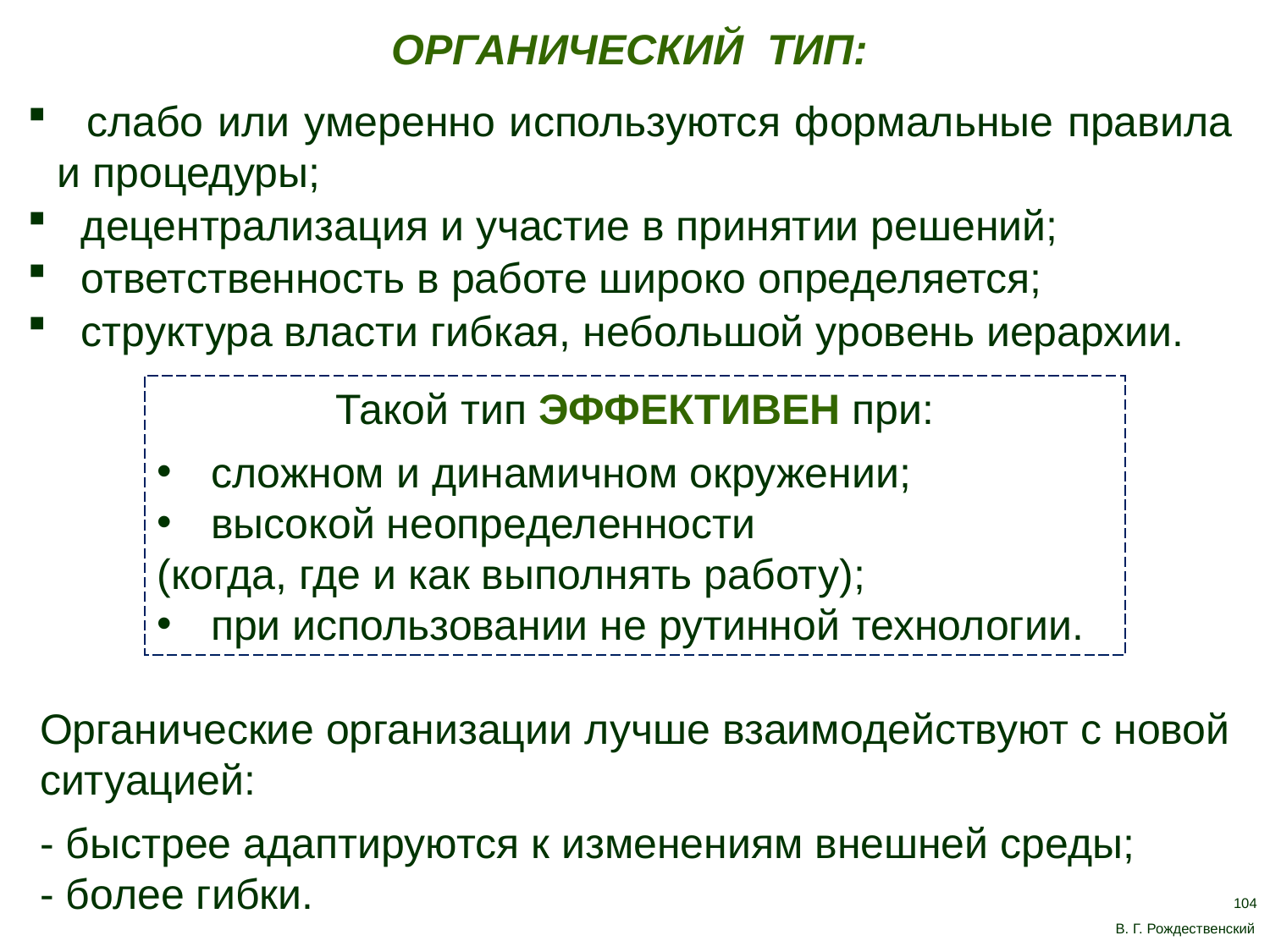

ОРГАНИЧЕСКИЙ  ТИП:

  слабо или умеренно используются формальные правила и процедуры;
  децентрализация и участие в принятии решений;
  ответственность в работе широко определяется;
  структура власти гибкая, небольшой уровень иерархии.
Такой тип ЭФФЕКТИВЕН при:

  сложном и динамичном окружении;
  высокой неопределенности
(когда, где и как выполнять работу);
  при использовании не рутинной технологии.
Органические организации лучше взаимодействуют с новой ситуацией:

- быстрее адаптируются к изменениям внешней среды;
- более гибки.
104
В. Г. Рождественский